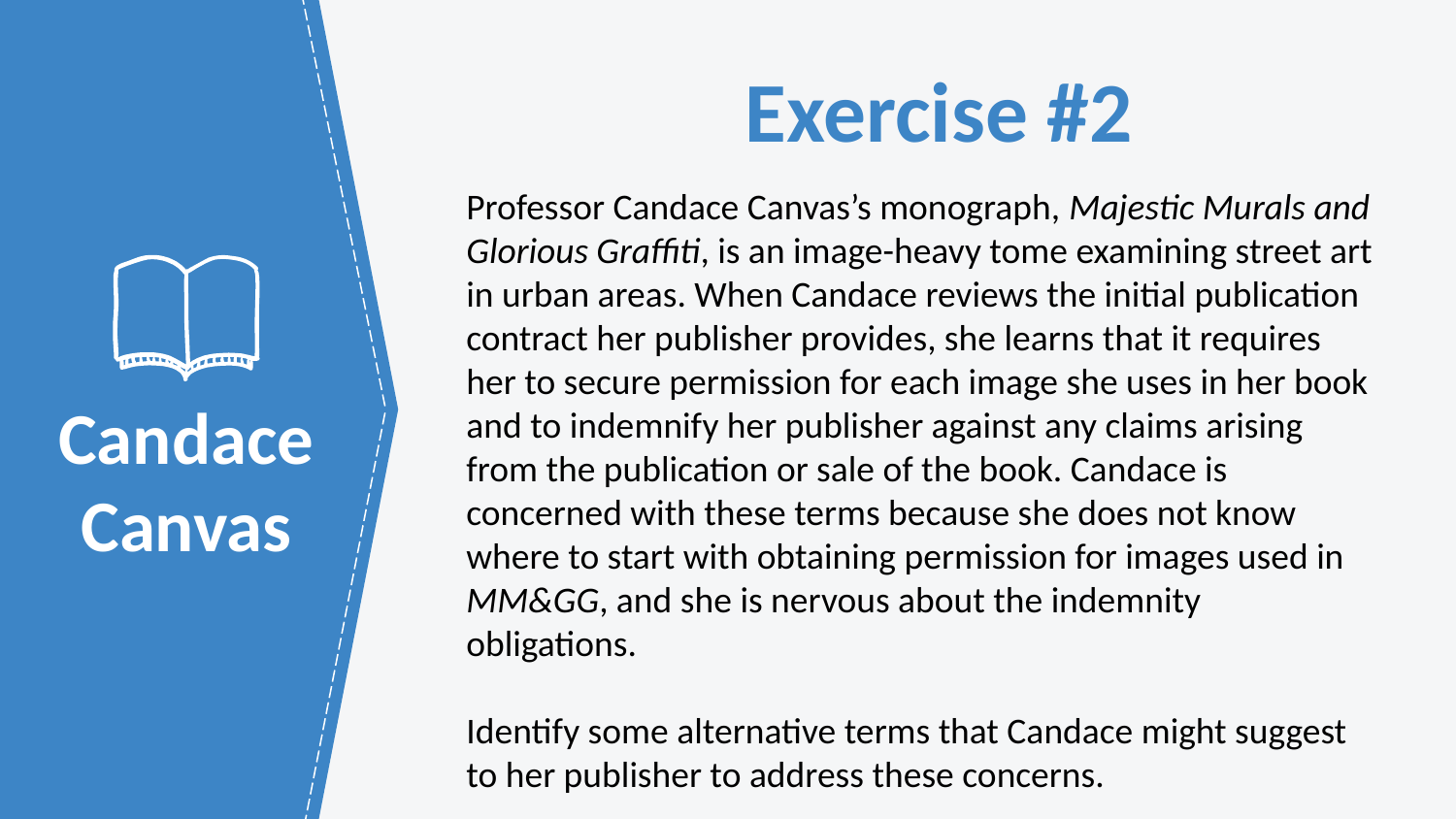

Exercise #2
Professor Candace Canvas’s monograph, Majestic Murals and Glorious Graffiti, is an image-heavy tome examining street art in urban areas. When Candace reviews the initial publication contract her publisher provides, she learns that it requires her to secure permission for each image she uses in her book and to indemnify her publisher against any claims arising from the publication or sale of the book. Candace is concerned with these terms because she does not know where to start with obtaining permission for images used in MM&GG, and she is nervous about the indemnity obligations.

Identify some alternative terms that Candace might suggest to her publisher to address these concerns.

Candace
Canvas